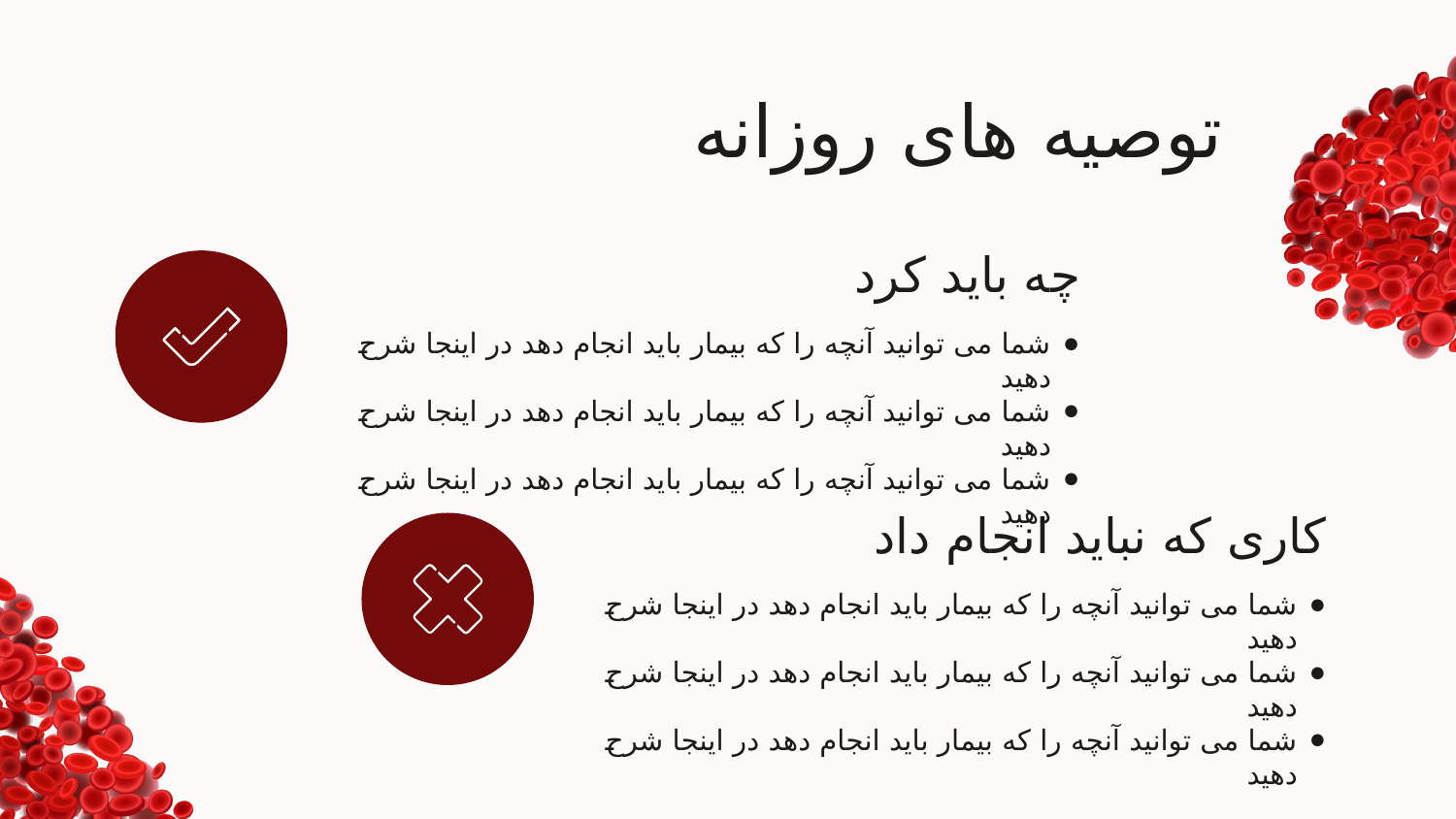

# توصیه های روزانه
چه باید کرد

شما می توانید آنچه را که بیمار باید انجام دهد در اینجا شرح دهید
شما می توانید آنچه را که بیمار باید انجام دهد در اینجا شرح دهید
شما می توانید آنچه را که بیمار باید انجام دهد در اینجا شرح دهید
کاری که نباید انجام داد

شما می توانید آنچه را که بیمار باید انجام دهد در اینجا شرح دهید
شما می توانید آنچه را که بیمار باید انجام دهد در اینجا شرح دهید
شما می توانید آنچه را که بیمار باید انجام دهد در اینجا شرح دهید

شما می توانید آنچه را که بیمار باید انجام دهد در اینجا شرح دهید